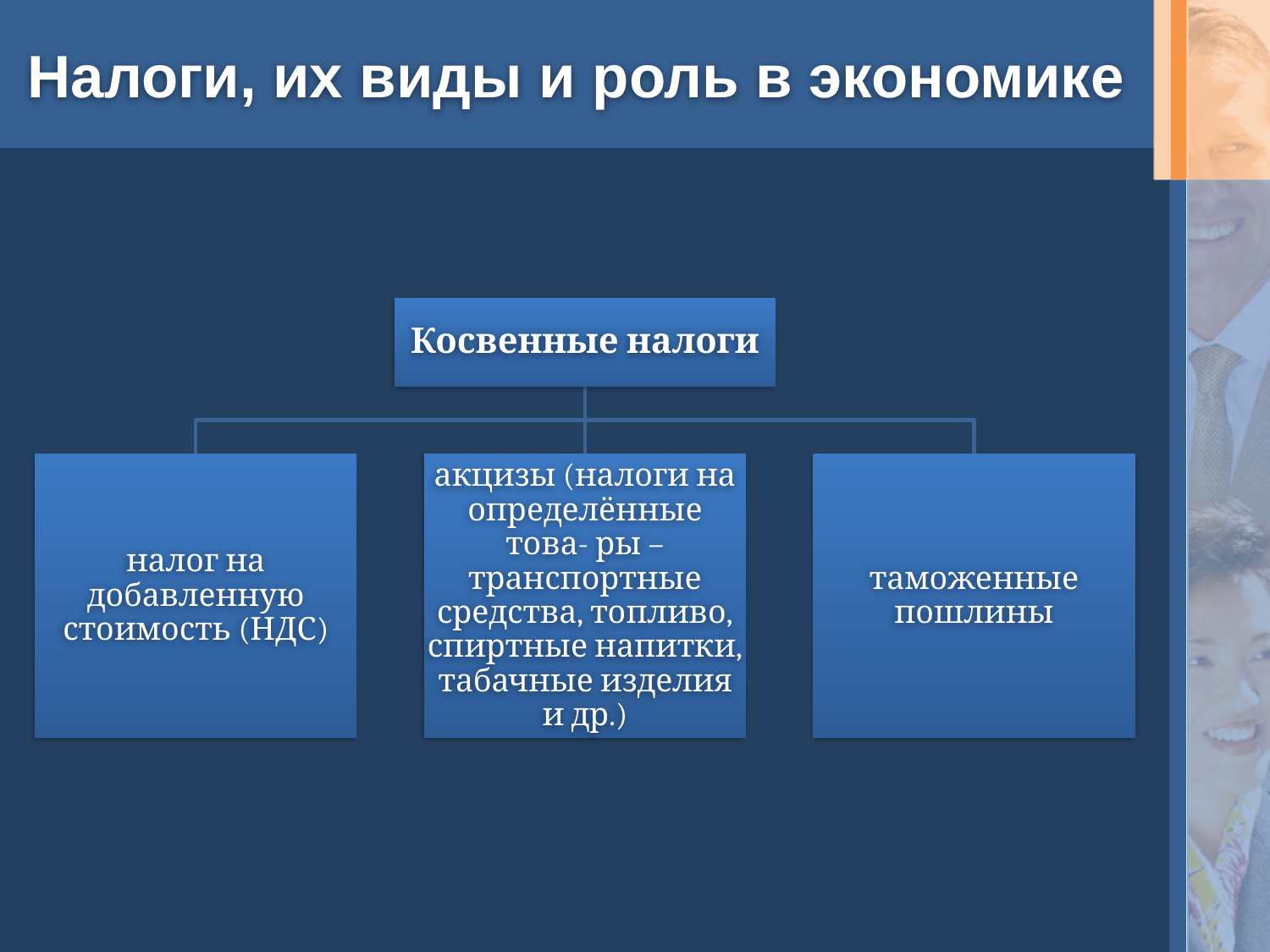

# Налоги, их виды и роль в экономике

Косвенные налоги

налог на добавленную стоимость (НДС)

акцизы (налоги на определённые това- ры – транспортные средства, топливо, спиртные напитки, табачные изделия и др.)

таможенные пошлины